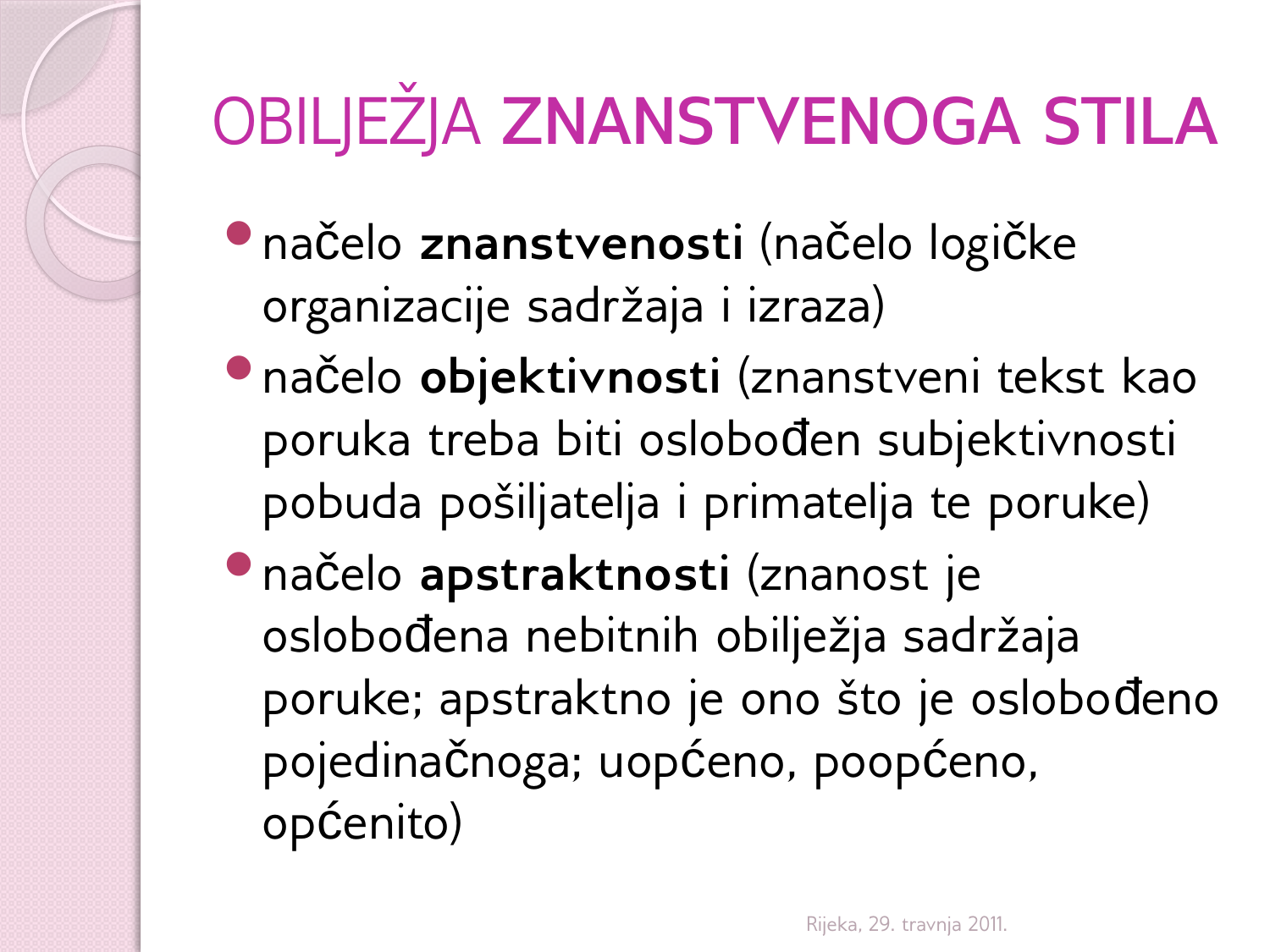

# OBILJEŽJA ZNANSTVENOGA STILA
načelo znanstvenosti (načelo logičke organizacije sadržaja i izraza)
načelo objektivnosti (znanstveni tekst kao poruka treba biti oslobođen subjektivnosti pobuda pošiljatelja i primatelja te poruke)
načelo apstraktnosti (znanost je oslobođena nebitnih obilježja sadržaja poruke; apstraktno je ono što je oslobođeno pojedinačnoga; uopćeno, poopćeno, općenito)
Rijeka, 29. travnja 2011.